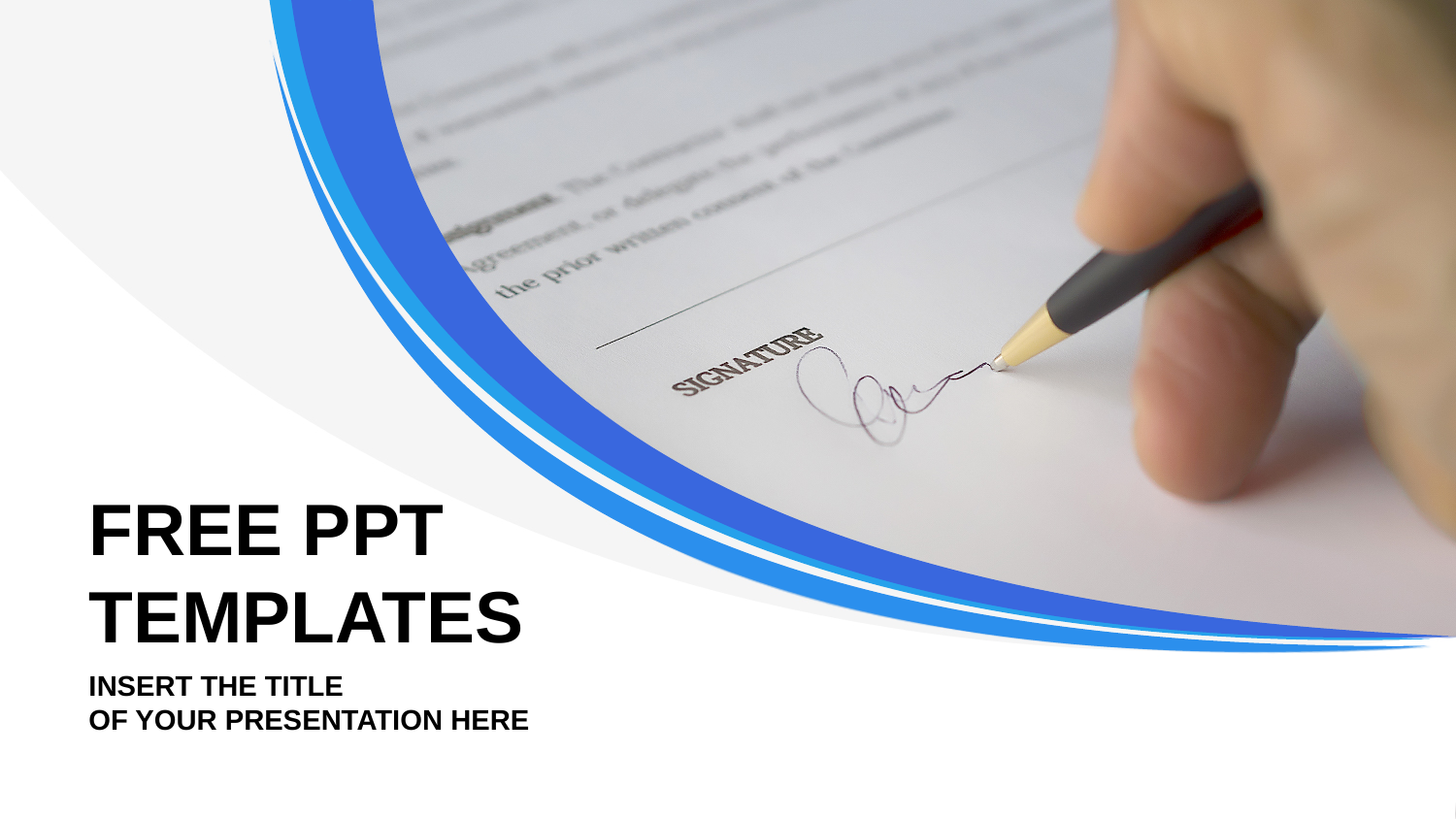

FREE PPT TEMPLATES
INSERT THE TITLE
OF YOUR PRESENTATION HERE